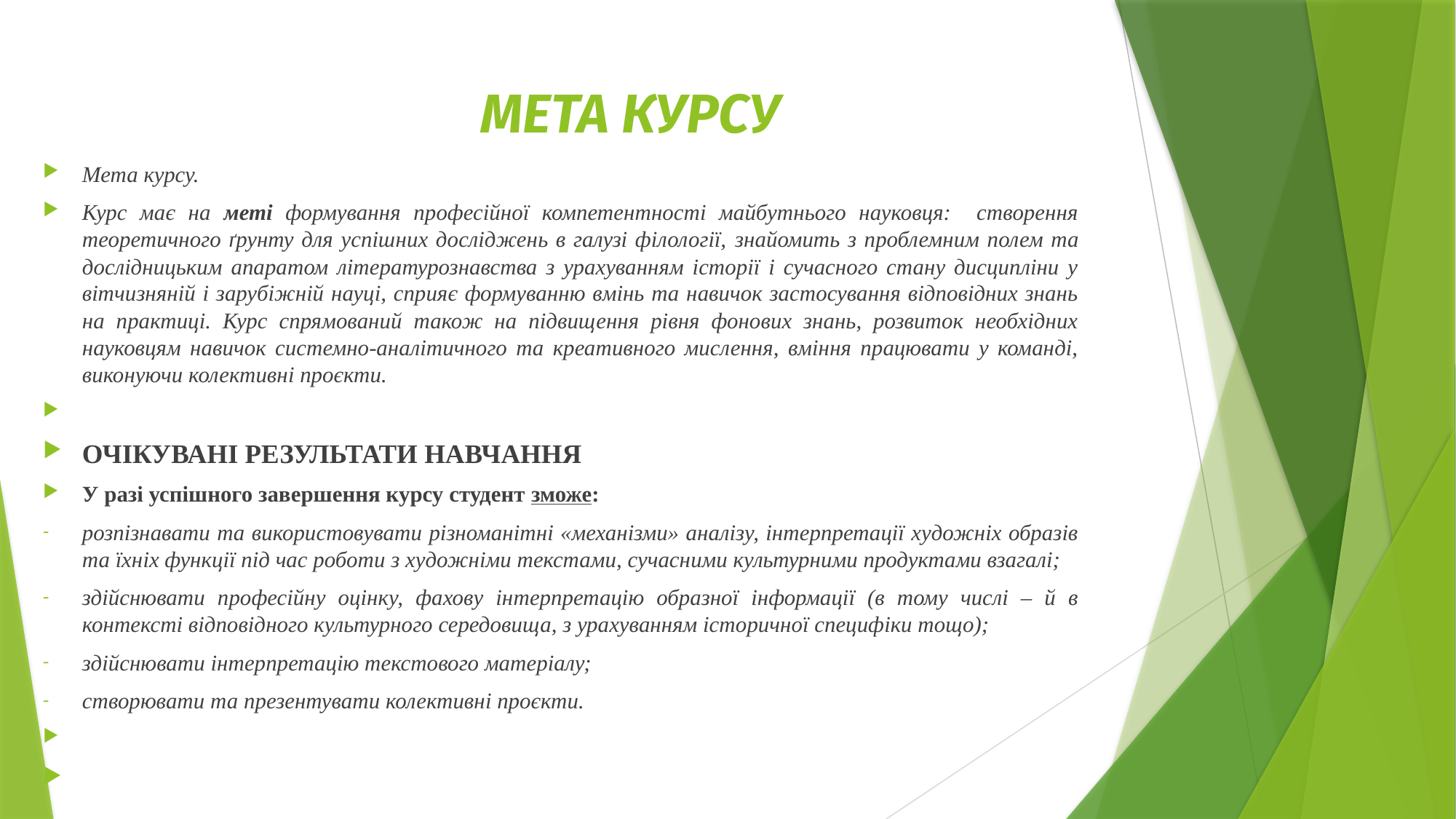

# МЕТА КУРСУ
Мета курсу.
Курс має на меті формування професійної компетентності майбутнього науковця:  створення теоретичного ґрунту для успішних досліджень в галузі філології, знайомить з проблемним полем та дослідницьким апаратом літературознавства з урахуванням історії і сучасного стану дисципліни у вітчизняній і зарубіжній науці, сприяє формуванню вмінь та навичок застосування відповідних знань на практиці. Курс спрямований також на підвищення рівня фонових знань, розвиток необхідних науковцям навичок системно-аналітичного та креативного мислення, вміння працювати у команді, виконуючи колективні проєкти.

ОЧІКУВАНІ РЕЗУЛЬТАТИ НАВЧАННЯ
У разі успішного завершення курсу студент зможе:
розпізнавати та використовувати різноманітні «механізми» аналізу, інтерпретації художніх образів та їхніх функції під час роботи з художніми текстами, сучасними культурними продуктами взагалі;
здійснювати професійну оцінку, фахову інтерпретацію образної інформації (в тому числі – й в контексті відповідного культурного середовища, з урахуванням історичної специфіки тощо);
здійснювати інтерпретацію текстового матеріалу;
створювати та презентувати колективні проєкти.